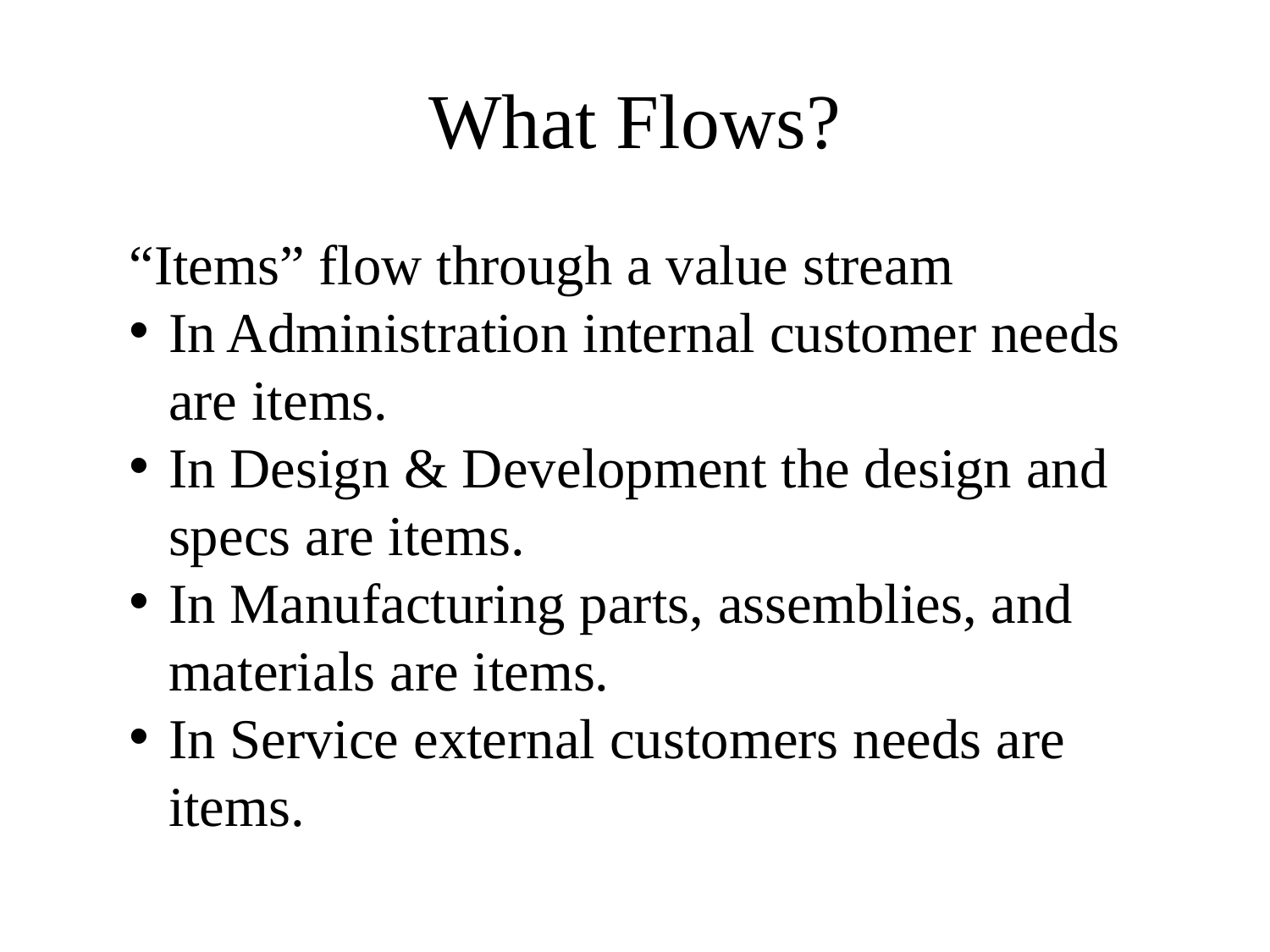

# What Flows?
“Items” flow through a value stream
In Administration internal customer needs are items.
In Design & Development the design and specs are items.
In Manufacturing parts, assemblies, and materials are items.
In Service external customers needs are items.